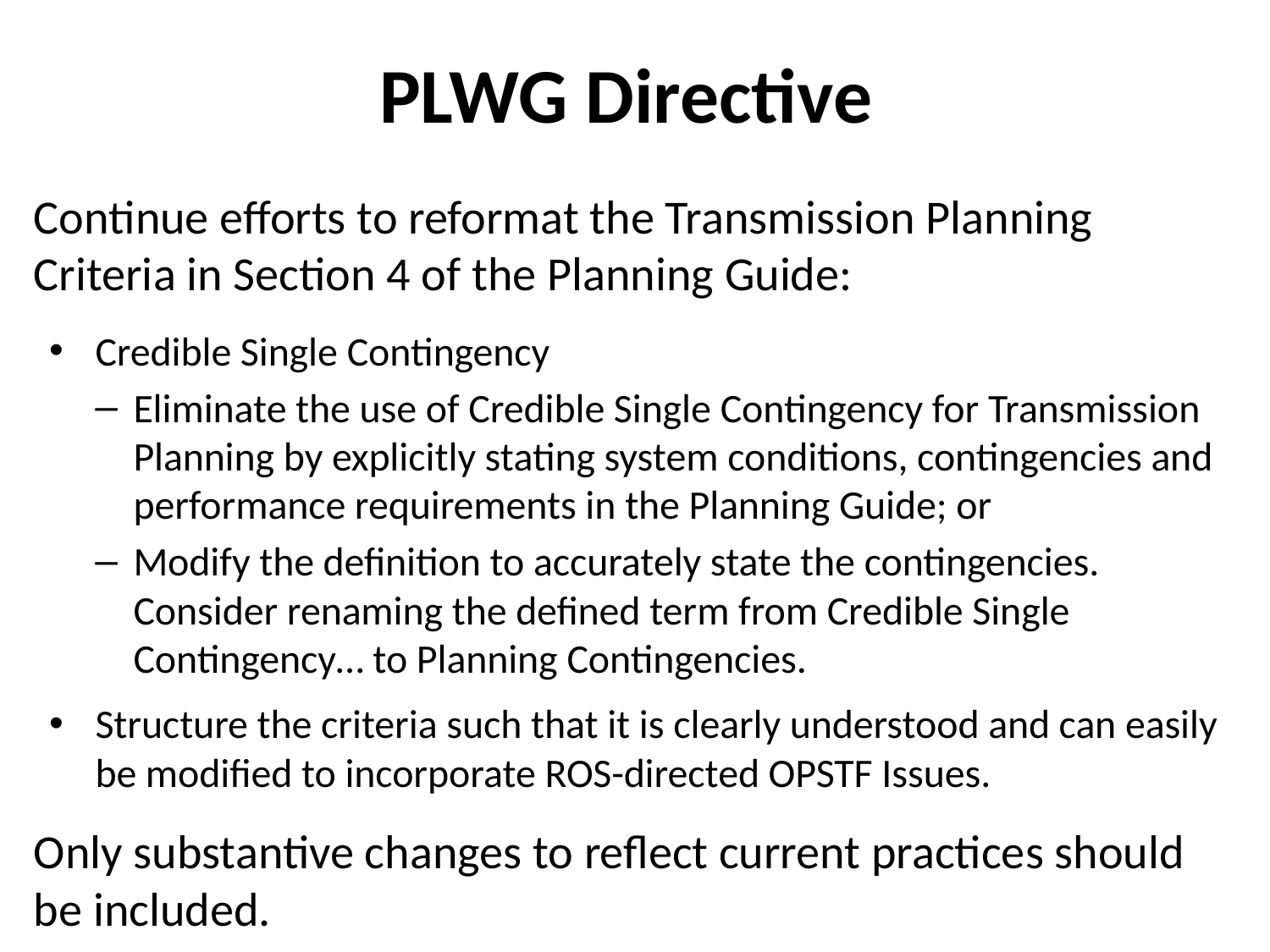

# PLWG Directive
Continue efforts to reformat the Transmission Planning Criteria in Section 4 of the Planning Guide:
Credible Single Contingency
Eliminate the use of Credible Single Contingency for Transmission Planning by explicitly stating system conditions, contingencies and performance requirements in the Planning Guide; or
Modify the definition to accurately state the contingencies.  Consider renaming the defined term from Credible Single Contingency… to Planning Contingencies.
Structure the criteria such that it is clearly understood and can easily be modified to incorporate ROS-directed OPSTF Issues.
Only substantive changes to reflect current practices should be included.